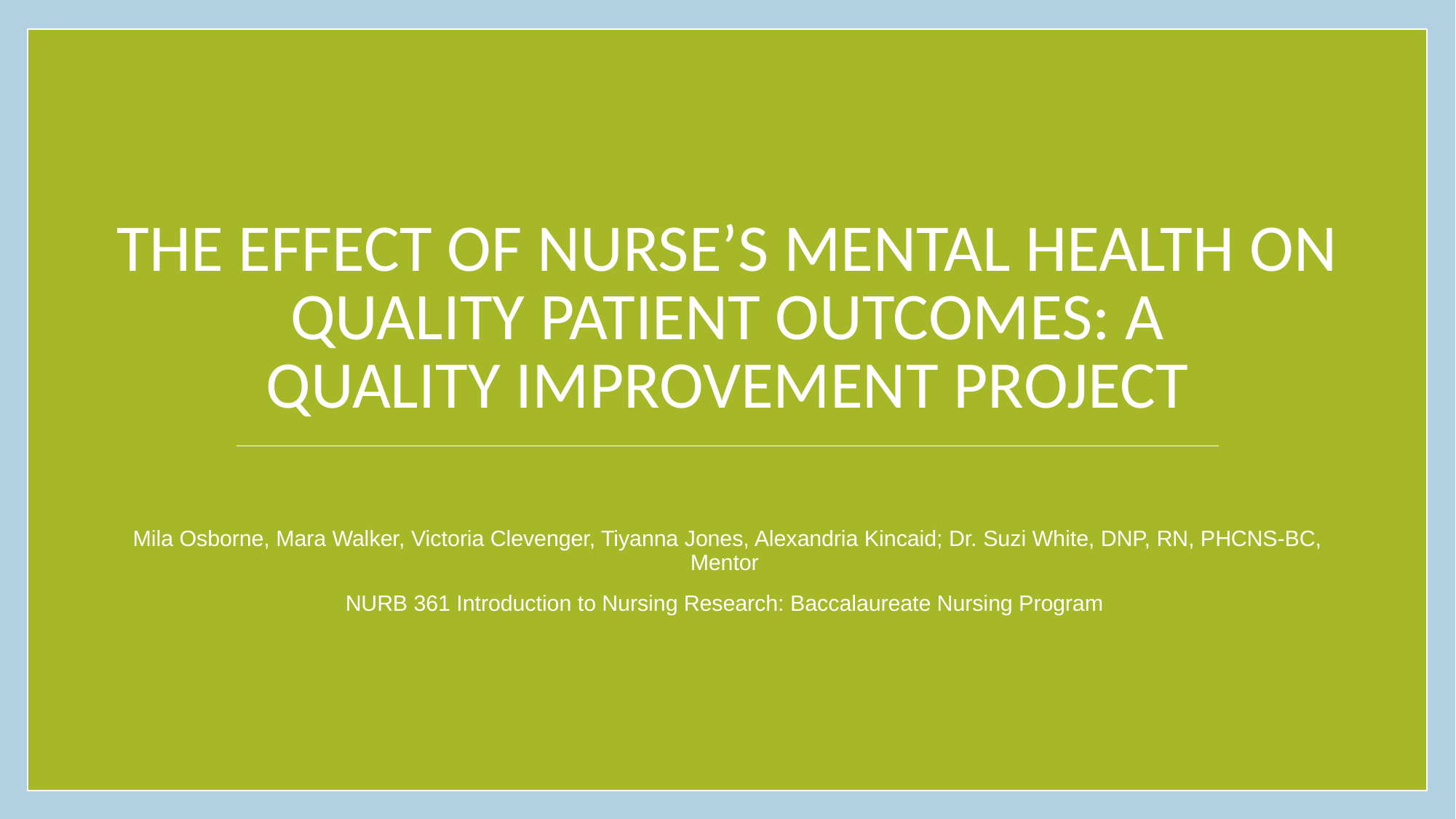

# The Effect of Nurse’s Mental Health on Quality Patient Outcomes: A Quality Improvement Project
Mila Osborne, Mara Walker, Victoria Clevenger, Tiyanna Jones, Alexandria Kincaid; Dr. Suzi White, DNP, RN, PHCNS-BC, Mentor
NURB 361 Introduction to Nursing Research: Baccalaureate Nursing Program